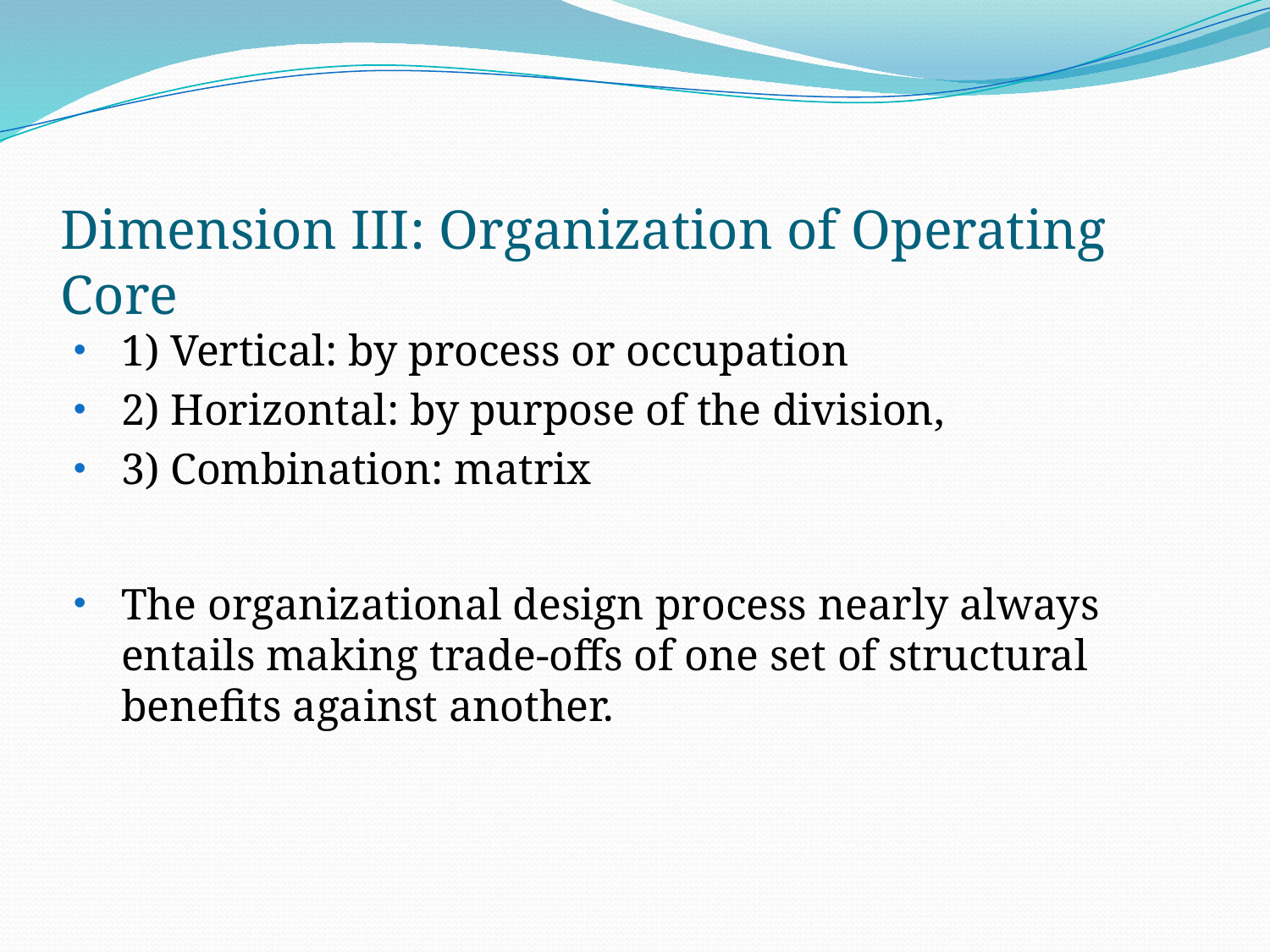

# Dimension III: Organization of Operating Core
1) Vertical: by process or occupation
2) Horizontal: by purpose of the division,
3) Combination: matrix

The organizational design process nearly always entails making trade-offs of one set of structural benefits against another.